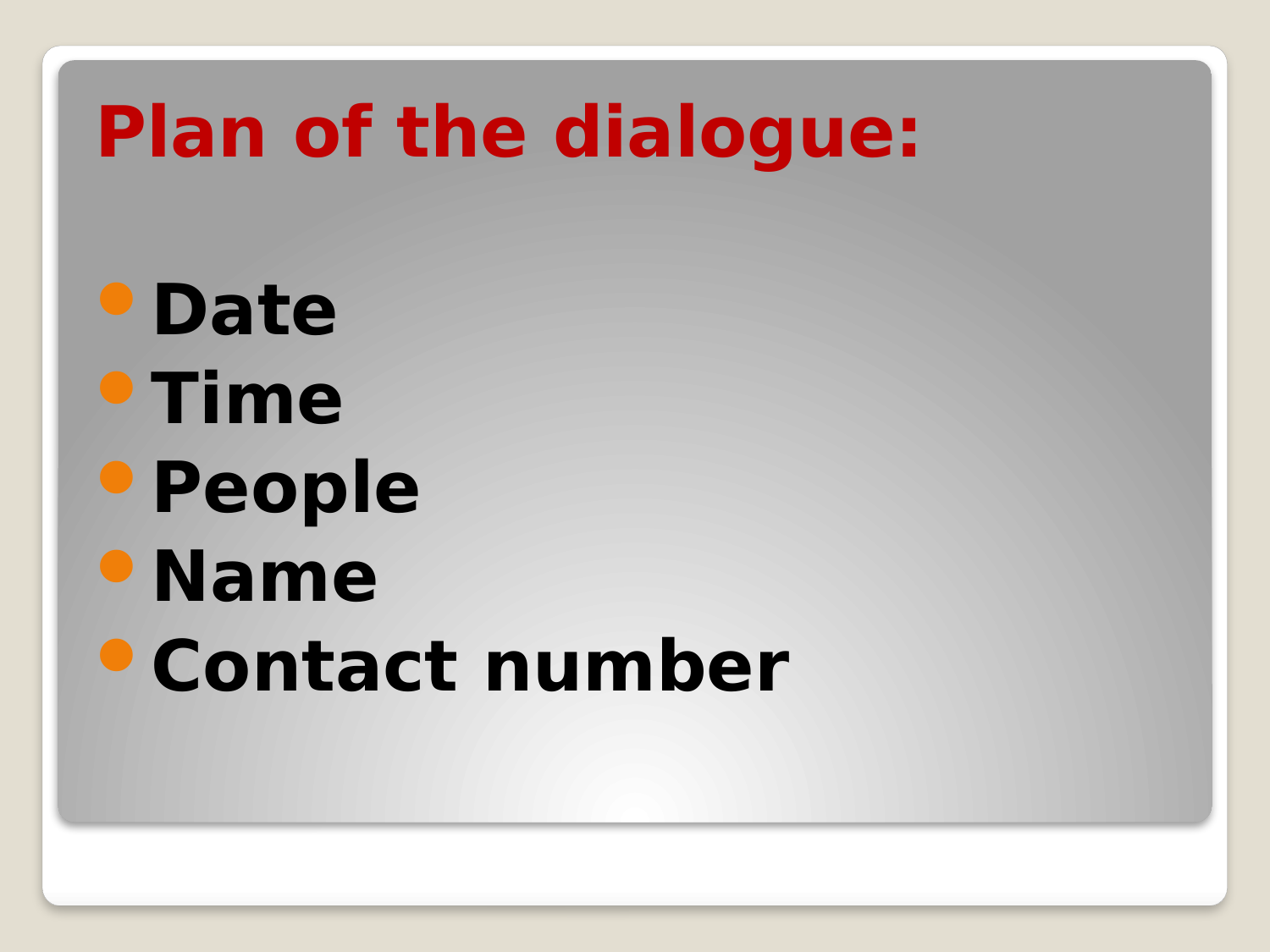

Plan of the dialogue:

Date
Time
People
Name
Contact number
#